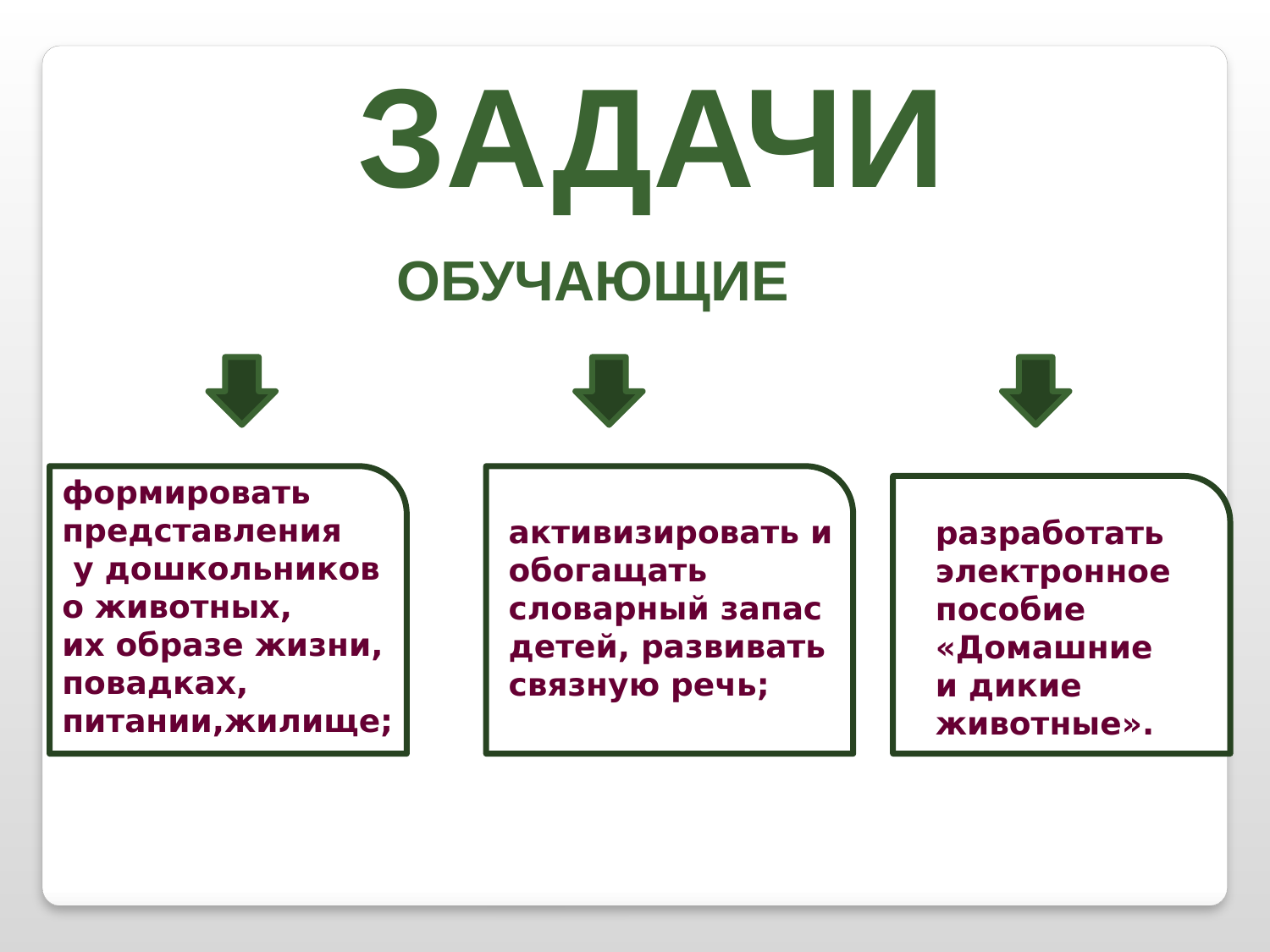

Задачи
Обучающие

формировать
представления
 у дошкольников о животных,
их образе жизни,
повадках,
питании,жилище;

активизировать и обогащать словарный запас детей, развивать связную речь;
разработать электронное пособие «Домашние и дикие животные».